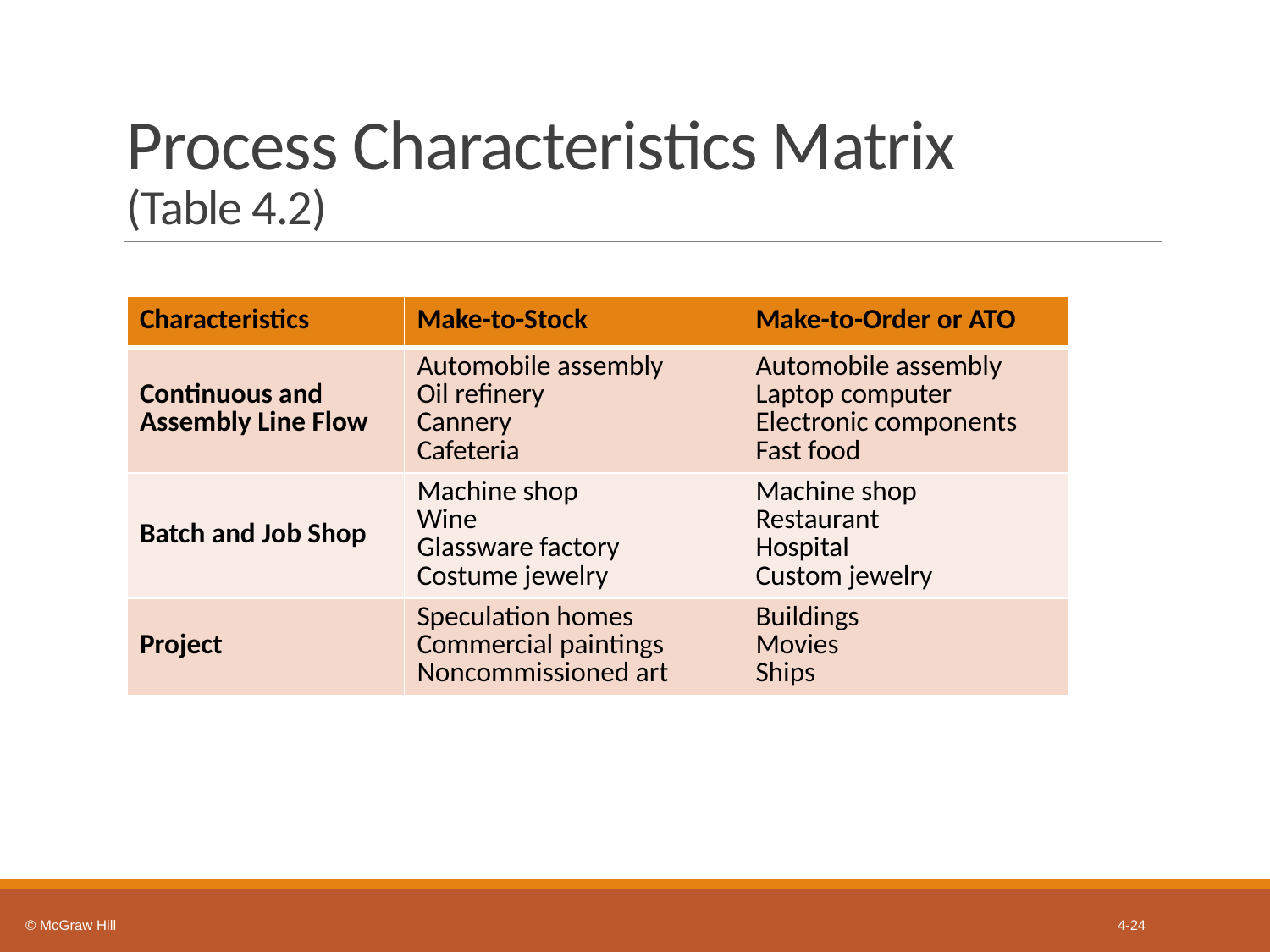

# Process Characteristics Matrix (Table 4.2)
| Characteristics | Make-to-Stock | Make-to-Order or ATO |
| --- | --- | --- |
| Continuous and Assembly Line Flow | Automobile assembly Oil refinery Cannery Cafeteria | Automobile assembly Laptop computer Electronic components Fast food |
| Batch and Job Shop | Machine shop Wine Glassware factory Costume jewelry | Machine shop Restaurant Hospital Custom jewelry |
| Project | Speculation homes Commercial paintings Noncommissioned art | Buildings Movies Ships |